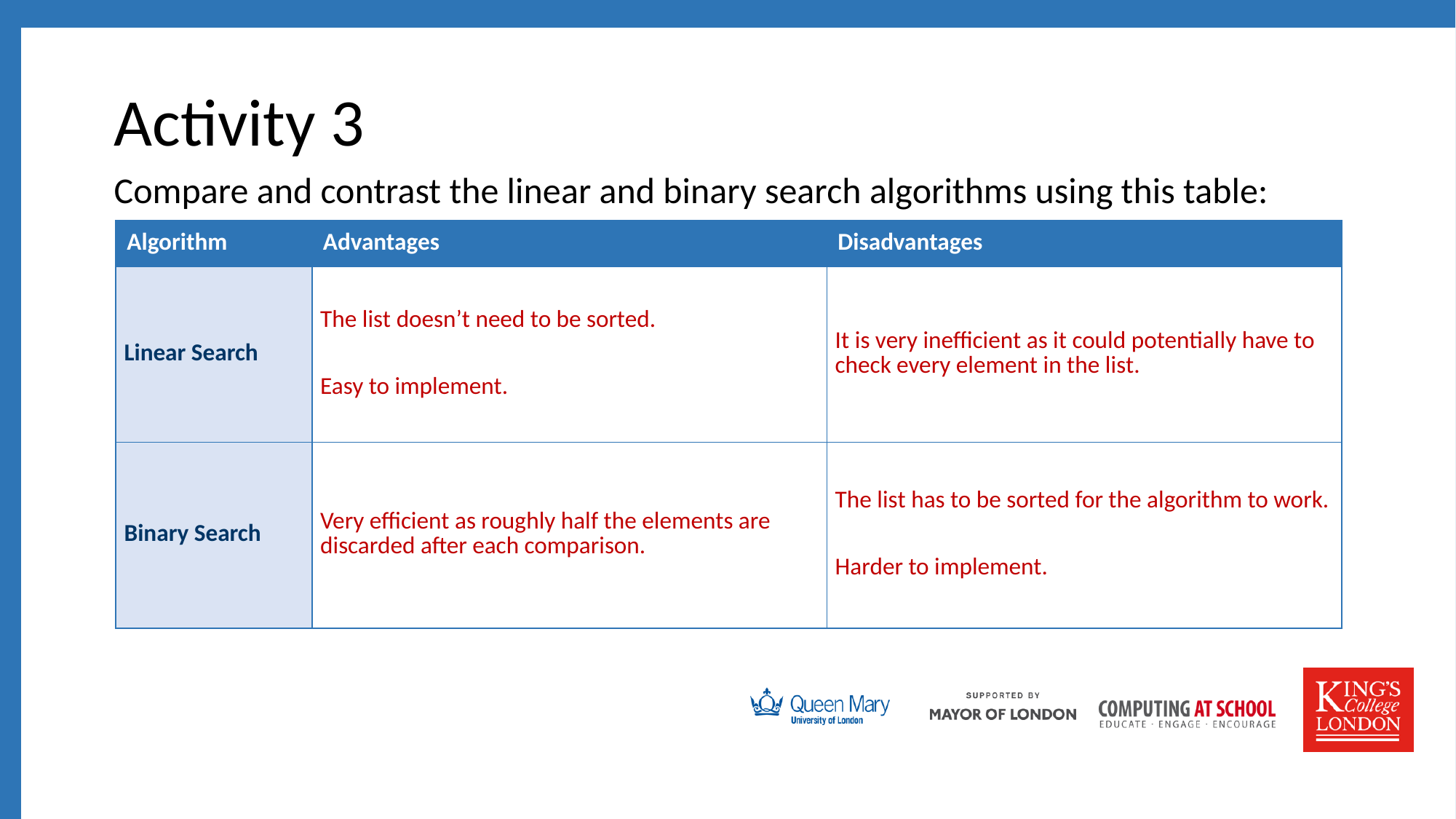

# Activity 3
Compare and contrast the linear and binary search algorithms using this table:
| Algorithm | Advantages | Disadvantages |
| --- | --- | --- |
| Linear Search | The list doesn’t need to be sorted. Easy to implement. | It is very inefficient as it could potentially have to check every element in the list. |
| Binary Search | Very efficient as roughly half the elements are discarded after each comparison. | The list has to be sorted for the algorithm to work. Harder to implement. |